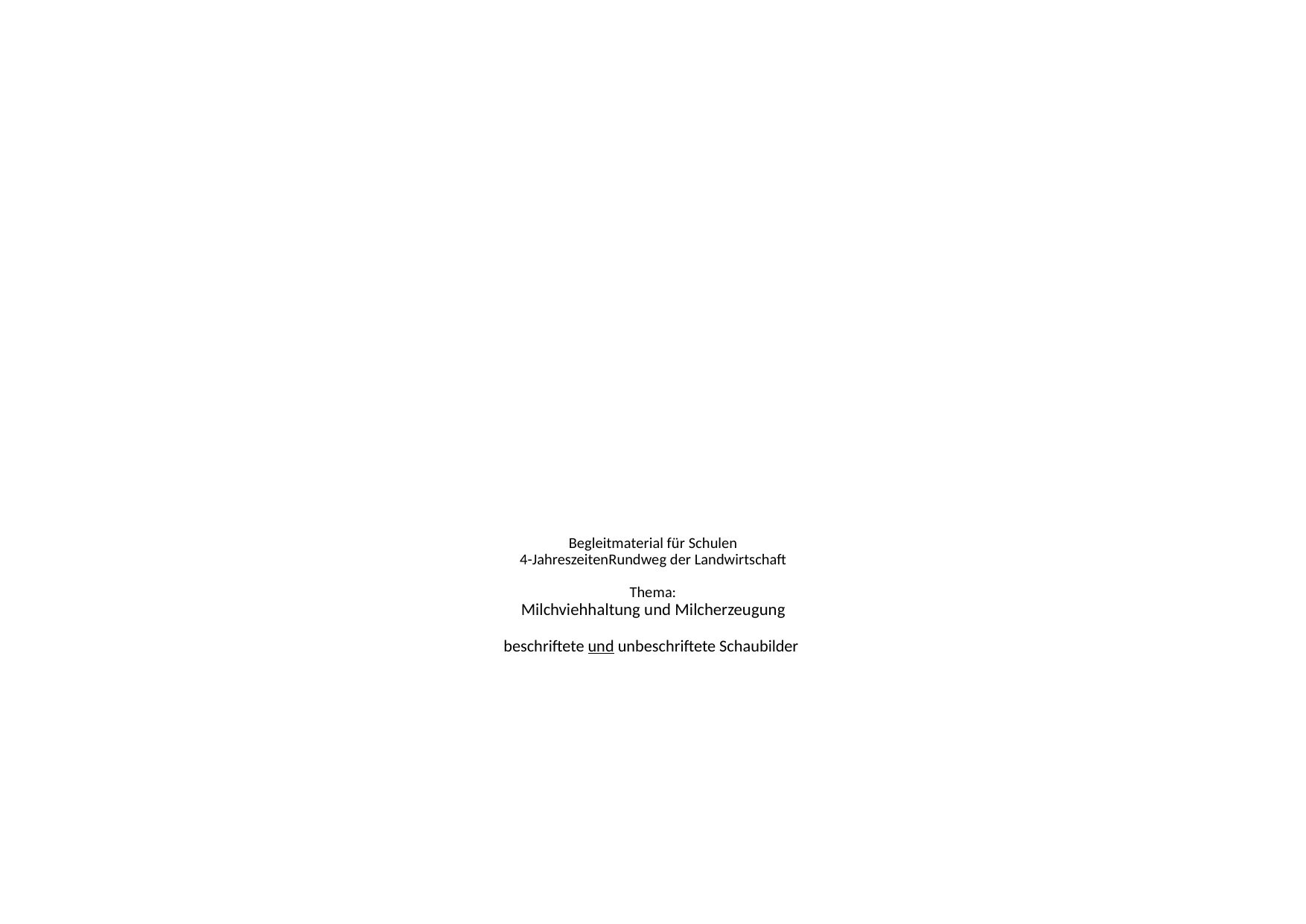

# Begleitmaterial für Schulen 4-JahreszeitenRundweg der Landwirtschaft Thema: Milchviehhaltung und Milcherzeugung beschriftete und unbeschriftete Schaubilder